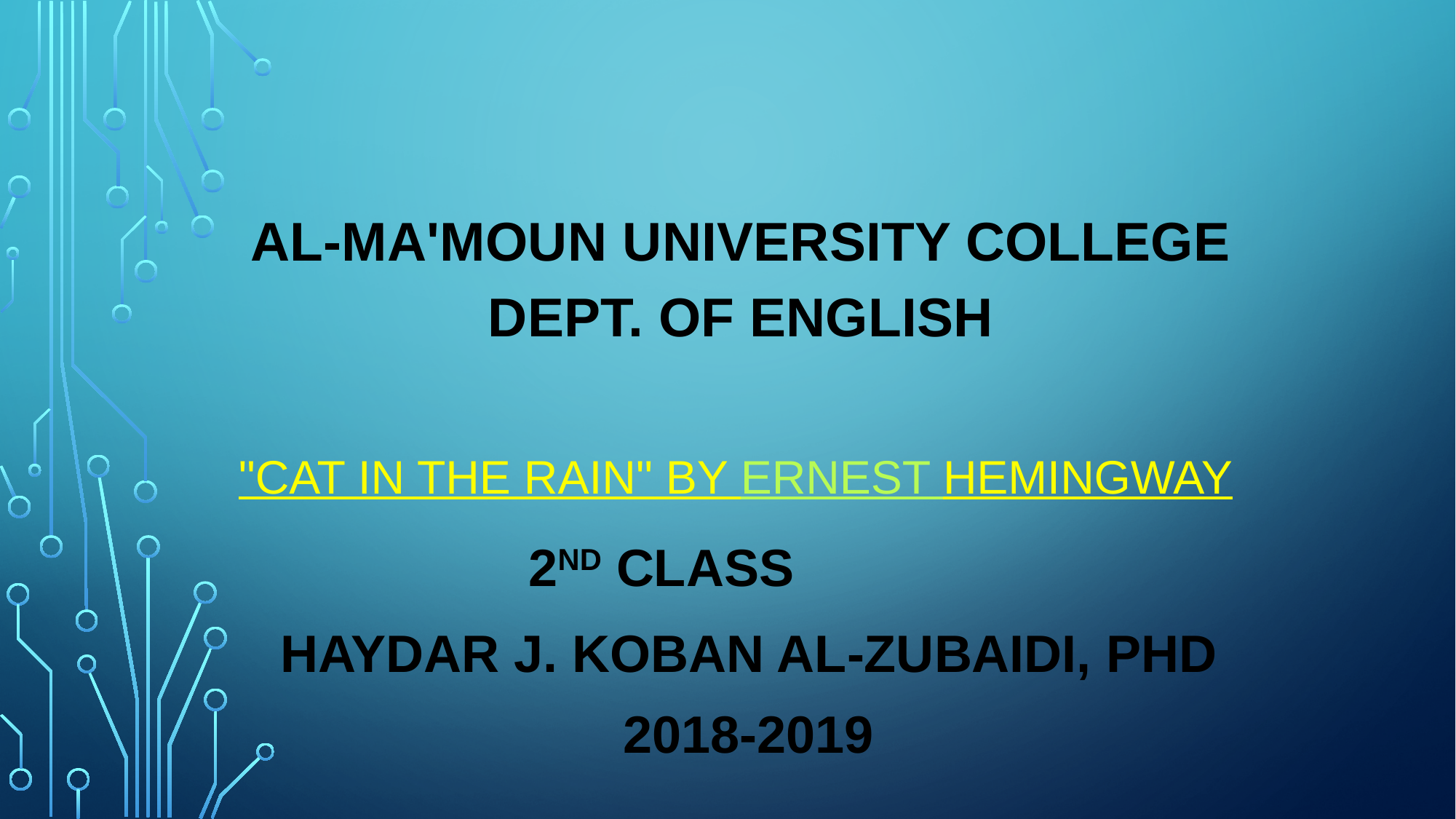

# Al-Ma'moUn University College Dept. of ENGLISH
"Cat in the Rain" by Ernest Hemingway
2ND CLASS
HAYDAR J. KOBAN Al-ZUBAIDi, PhD
2018-2019